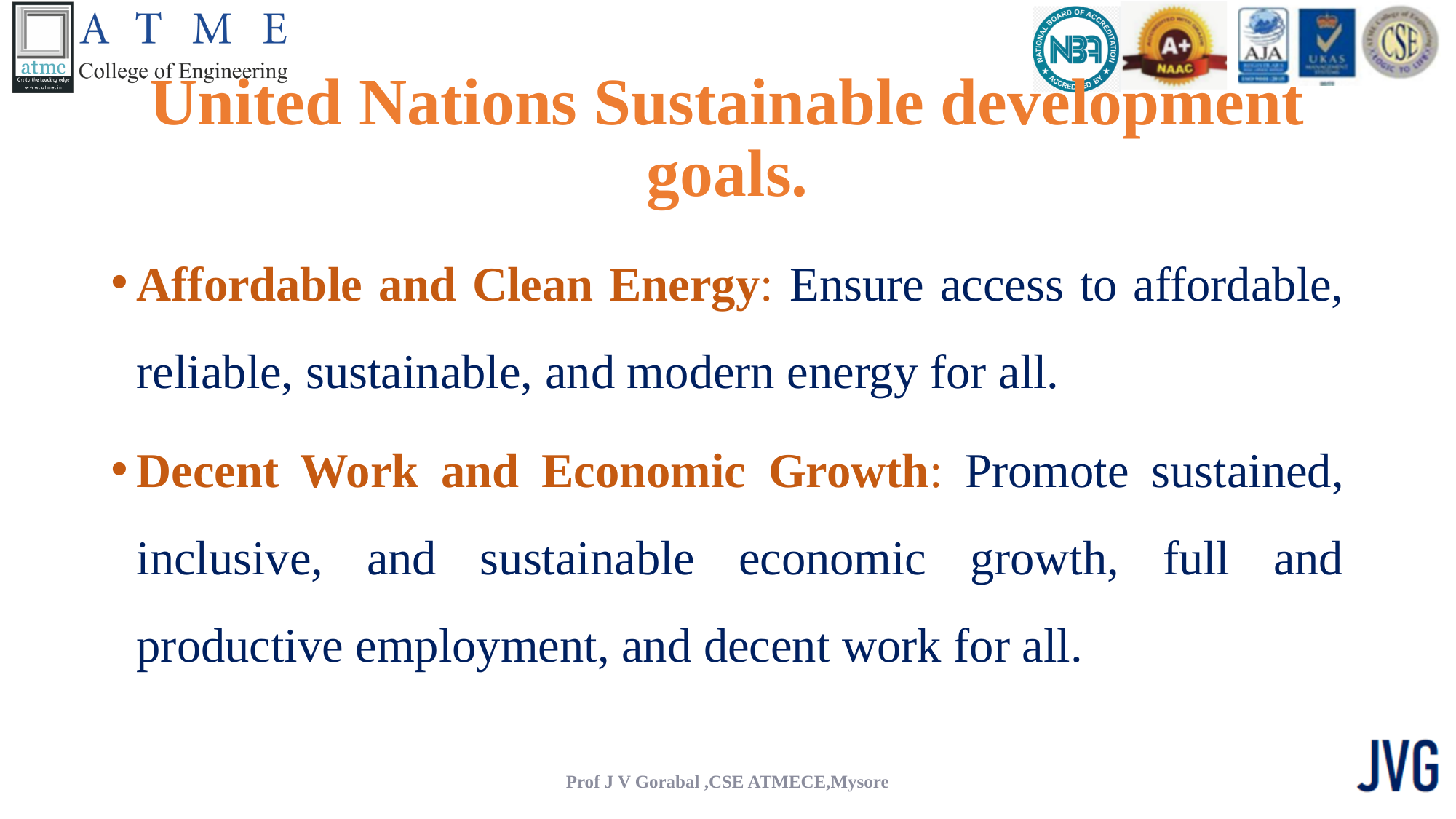

# United Nations Sustainable development goals.
Affordable and Clean Energy: Ensure access to affordable, reliable, sustainable, and modern energy for all.
Decent Work and Economic Growth: Promote sustained, inclusive, and sustainable economic growth, full and productive employment, and decent work for all.

Prof J V Gorabal ,CSE ATMECE,Mysore